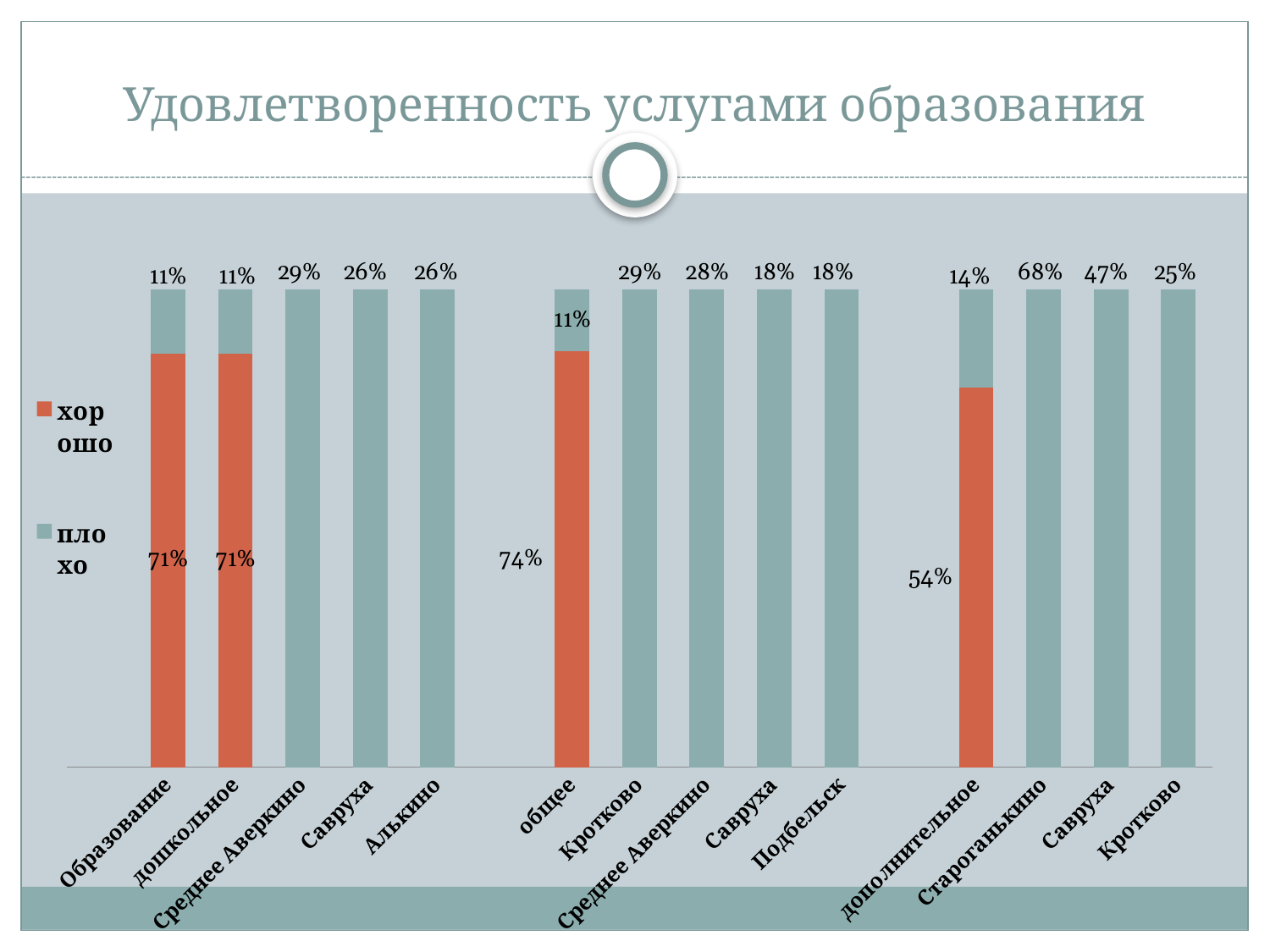

# Удовлетворенность услугами образования

### Chart

| Category | хорошо |  | плохо |
|---|---|---|---|
|  | None | None | None |
| Образование | 71.0 | None | 11.0 |
| дошкольное | 71.0 | None | 11.0 |
| Среднее Аверкино | None | None | 29.0 |
| Савруха | None | None | 26.0 |
| Алькино | None | None | 26.0 |
|  | None | None | None |
| общее | 74.0 | None | 11.0 |
| Кротково | None | None | 29.0 |
| Среднее Аверкино | None | None | 28.0 |
| Савруха | None | None | 18.0 |
| Подбельск | None | None | 18.0 |
|  | None | None | None |
| дополнительное | 54.0 | None | 14.0 |
| Староганькино | None | None | 68.0 |
| Савруха | None | None | 47.0 |
| Кротково | None | None | 25.0 |